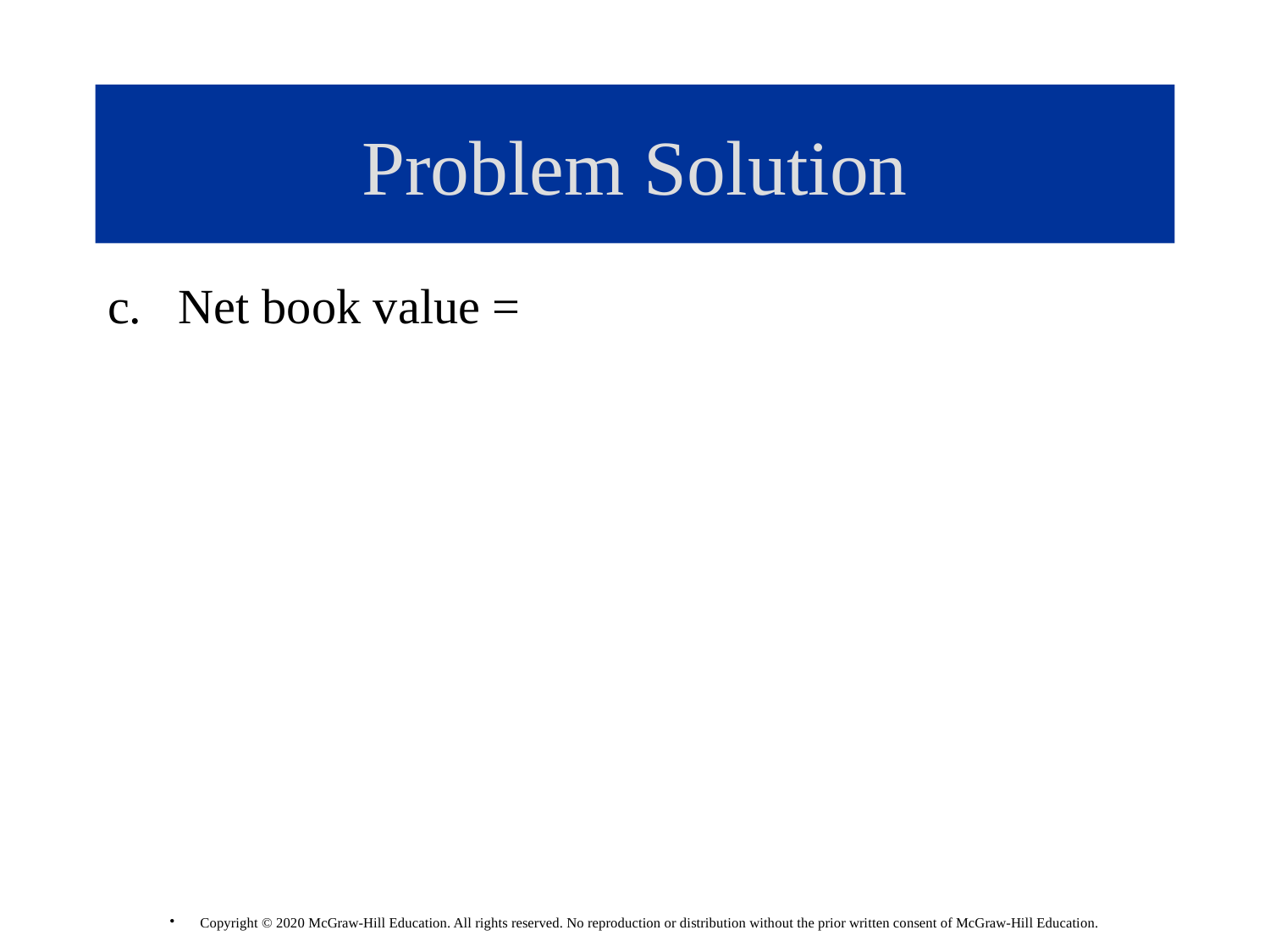

# Problem Solution

c.   Net book value =